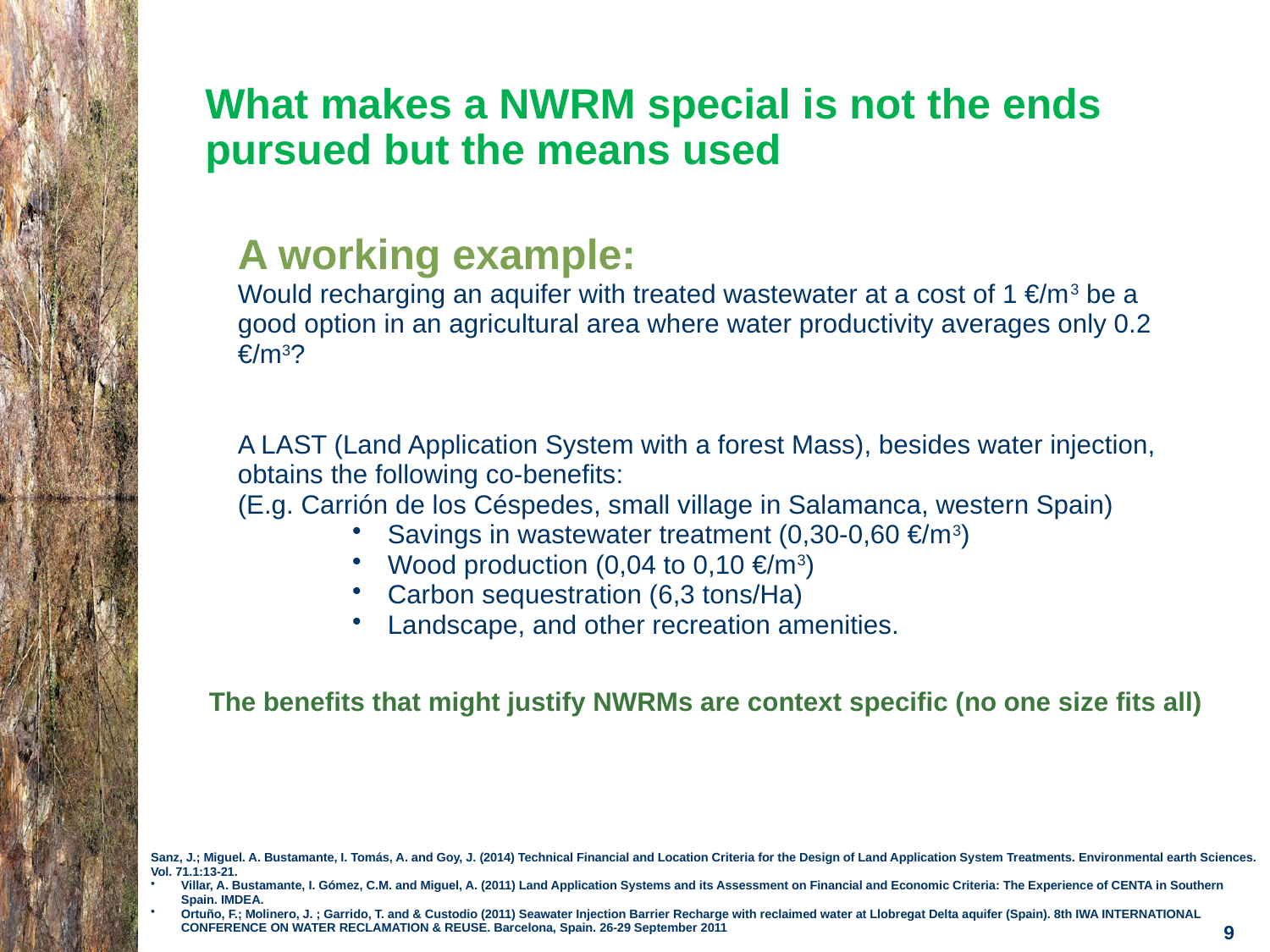

# What makes a NWRM special is not the ends pursued but the means used
A working example:
Would recharging an aquifer with treated wastewater at a cost of 1 €/m3 be a good option in an agricultural area where water productivity averages only 0.2 €/m3?

A LAST (Land Application System with a forest Mass), besides water injection, obtains the following co-benefits:
(E.g. Carrión de los Céspedes, small village in Salamanca, western Spain)
Savings in wastewater treatment (0,30-0,60 €/m3)
Wood production (0,04 to 0,10 €/m3)
Carbon sequestration (6,3 tons/Ha)
Landscape, and other recreation amenities.

The benefits that might justify NWRMs are context specific (no one size fits all)
Sanz, J.; Miguel. A. Bustamante, I. Tomás, A. and Goy, J. (2014) Technical Financial and Location Criteria for the Design of Land Application System Treatments. Environmental earth Sciences. Vol. 71.1:13-21.
Villar, A. Bustamante, I. Gómez, C.M. and Miguel, A. (2011) Land Application Systems and its Assessment on Financial and Economic Criteria: The Experience of CENTA in Southern Spain. IMDEA.
Ortuño, F.; Molinero, J. ; Garrido, T. and & Custodio (2011) Seawater Injection Barrier Recharge with reclaimed water at Llobregat Delta aquifer (Spain). 8th IWA INTERNATIONAL CONFERENCE ON WATER RECLAMATION & REUSE. Barcelona, Spain. 26-29 September 2011
9